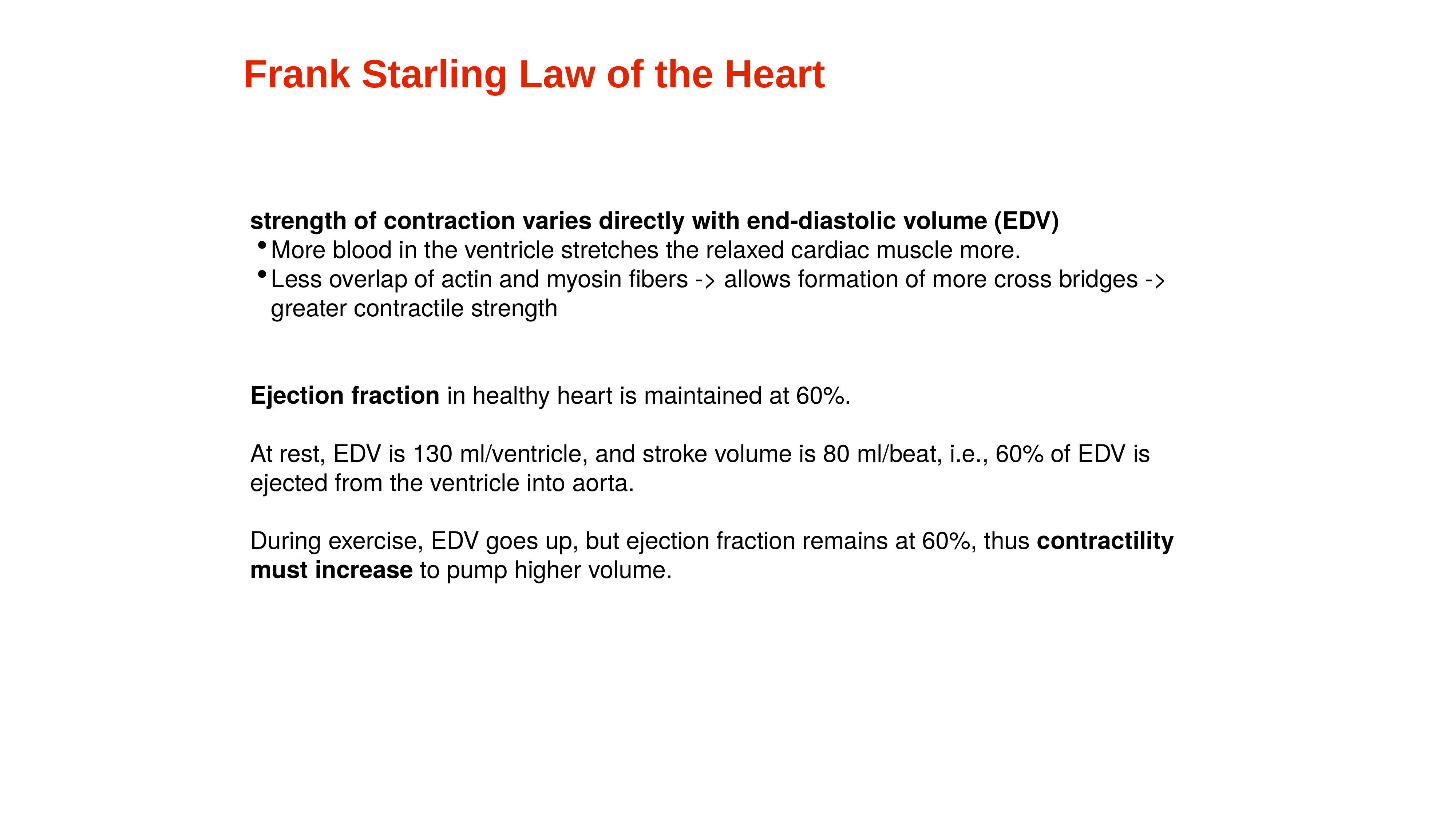

Frank Starling Law of the Heart
strength of contraction varies directly with end-diastolic volume (EDV)
More blood in the ventricle stretches the relaxed cardiac muscle more.
Less overlap of actin and myosin fibers -> allows formation of more cross bridges -> greater contractile strength

Ejection fraction in healthy heart is maintained at 60%.

At rest, EDV is 130 ml/ventricle, and stroke volume is 80 ml/beat, i.e., 60% of EDV is ejected from the ventricle into aorta.

During exercise, EDV goes up, but ejection fraction remains at 60%, thus contractility must increase to pump higher volume.